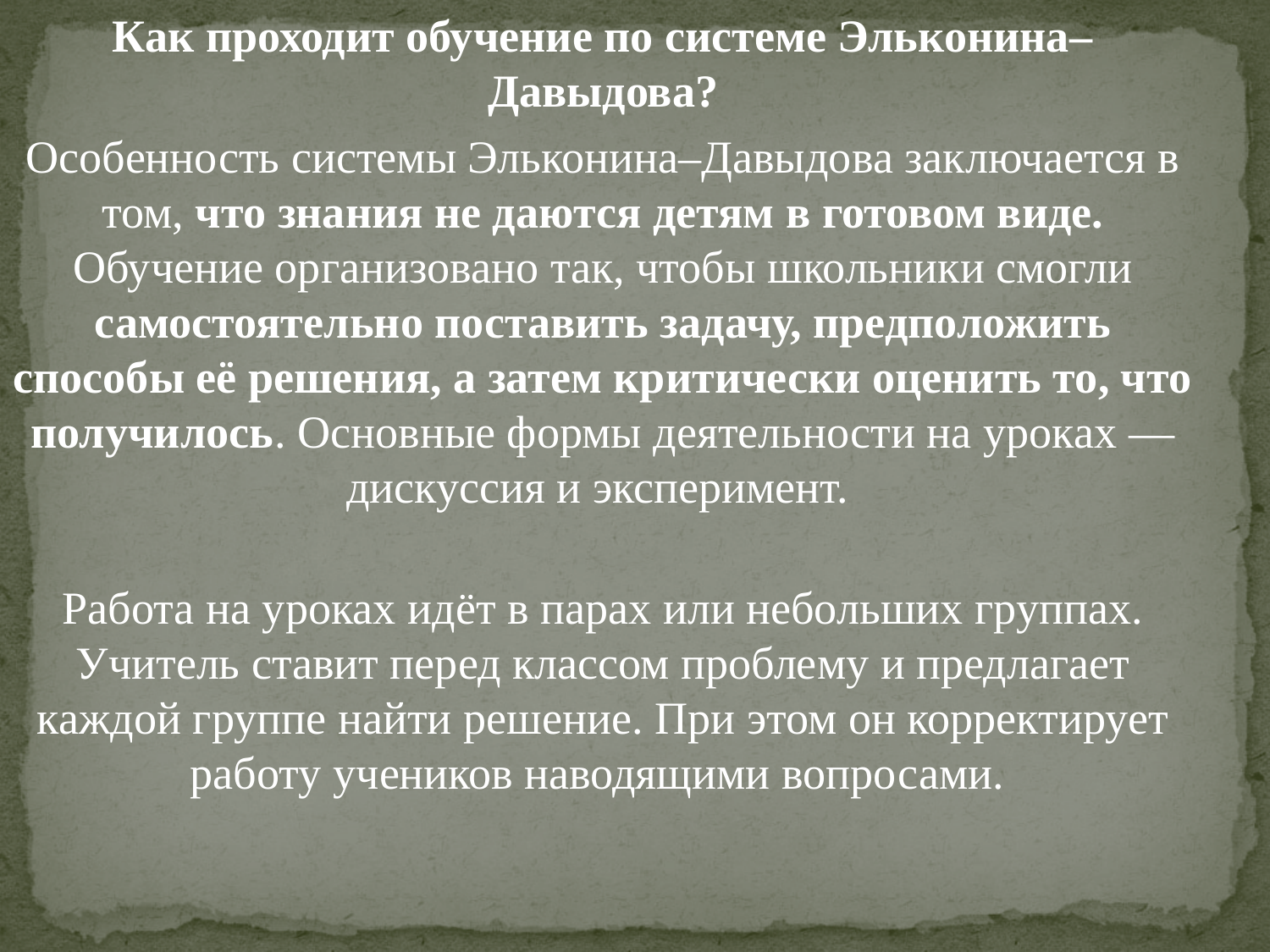

Как проходит обучение по системе Эльконина–Давыдова?
Особенность системы Эльконина–Давыдова заключается в том, что знания не даются детям в готовом виде. Обучение организовано так, чтобы школьники смогли самостоятельно поставить задачу, предположить способы её решения, а затем критически оценить то, что получилось. Основные формы деятельности на уроках — дискуссия и эксперимент.
Работа на уроках идёт в парах или небольших группах. Учитель ставит перед классом проблему и предлагает каждой группе найти решение. При этом он корректирует работу учеников наводящими вопросами.